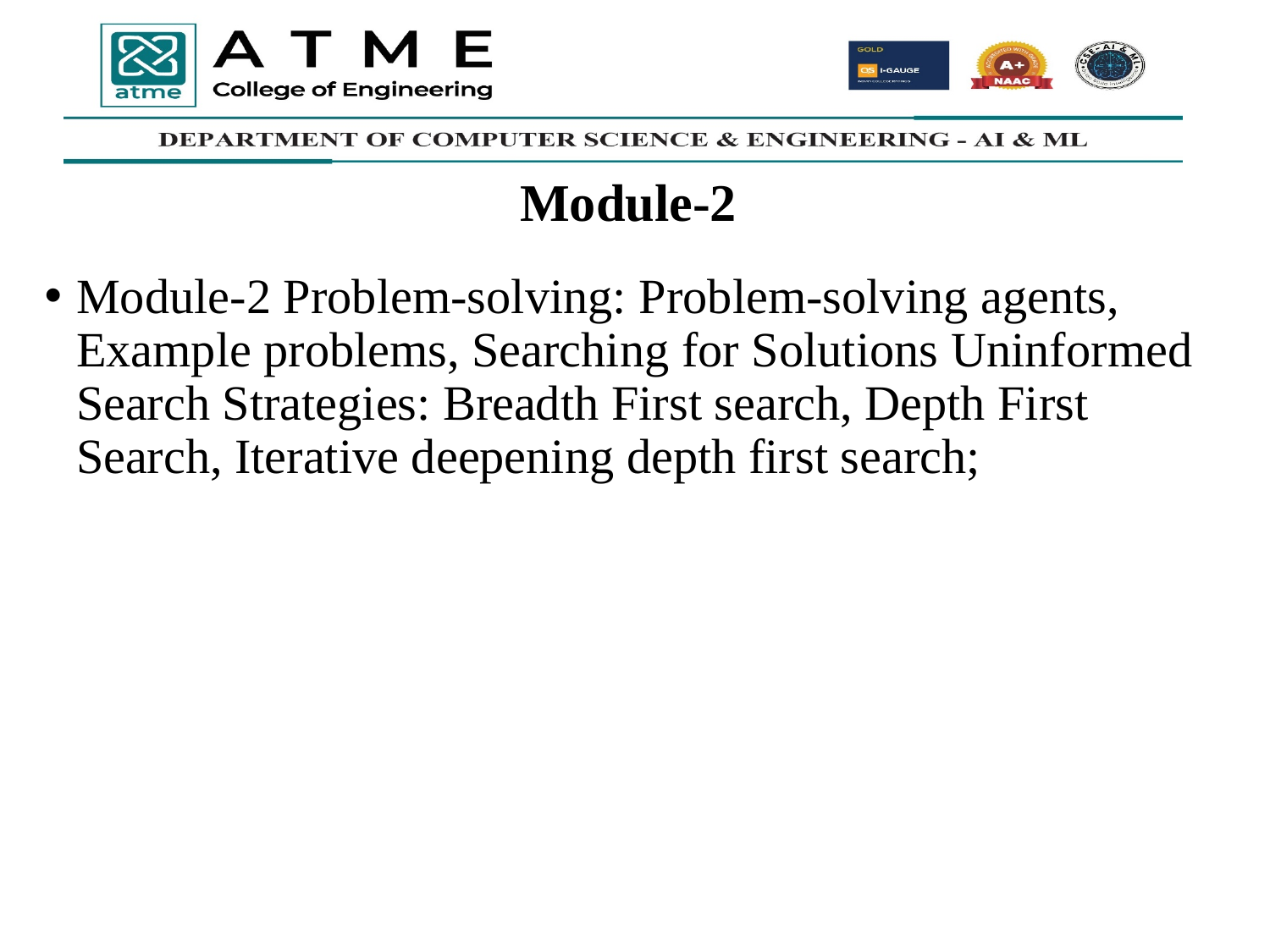

Module-2
Module-2 Problem‐solving: Problem‐solving agents, Example problems, Searching for Solutions Uninformed Search Strategies: Breadth First search, Depth First Search, Iterative deepening depth first search;